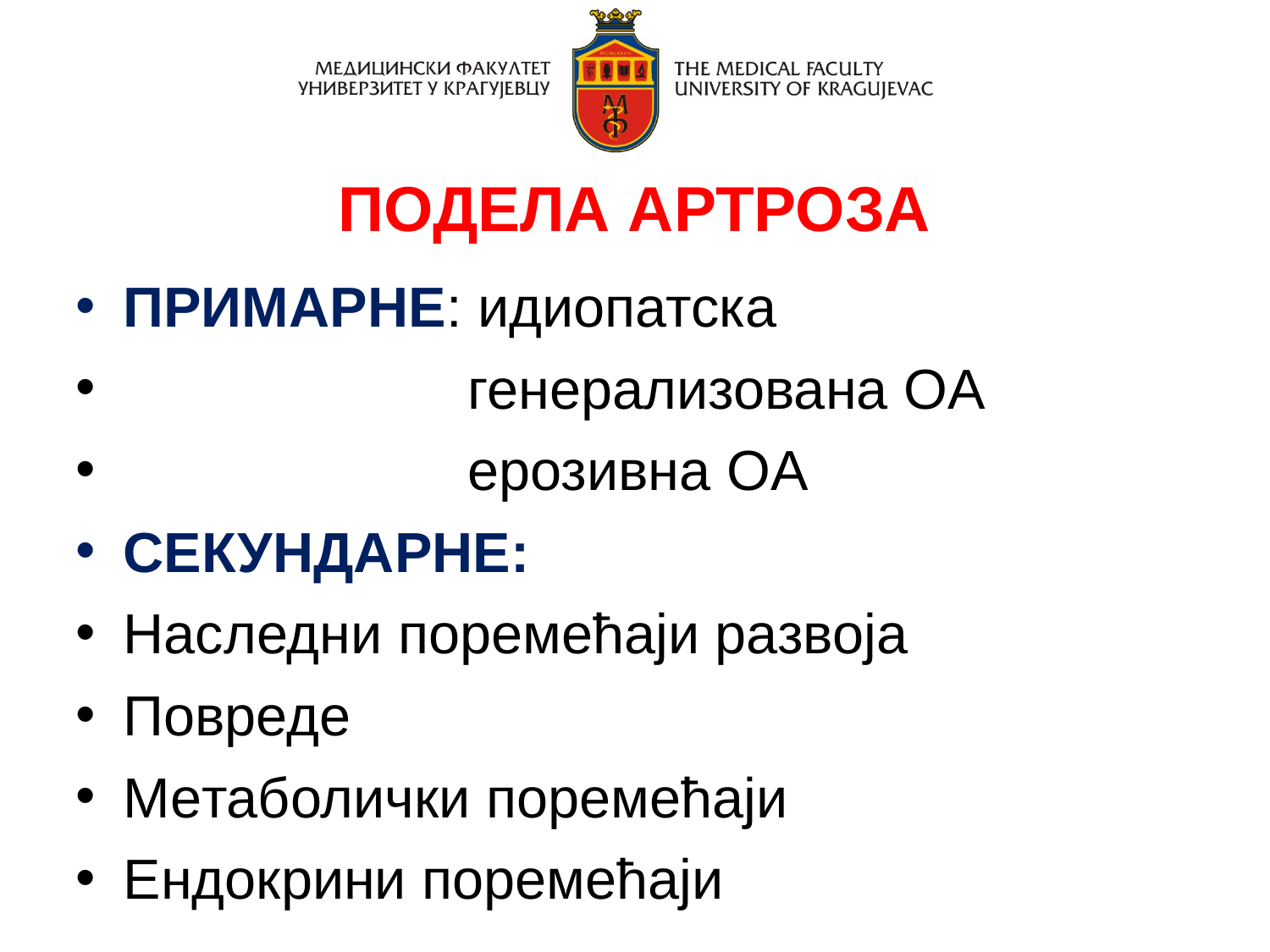

ПОДЕЛА АРТРОЗА
ПРИМАРНЕ: идиопатска
                      генерализована OA
                      ерозивна OA
СЕКУНДАРНЕ:
Наследни поремећаји развоја
Повреде
Meтаболички поремећаји
Eндокрини поремећаји